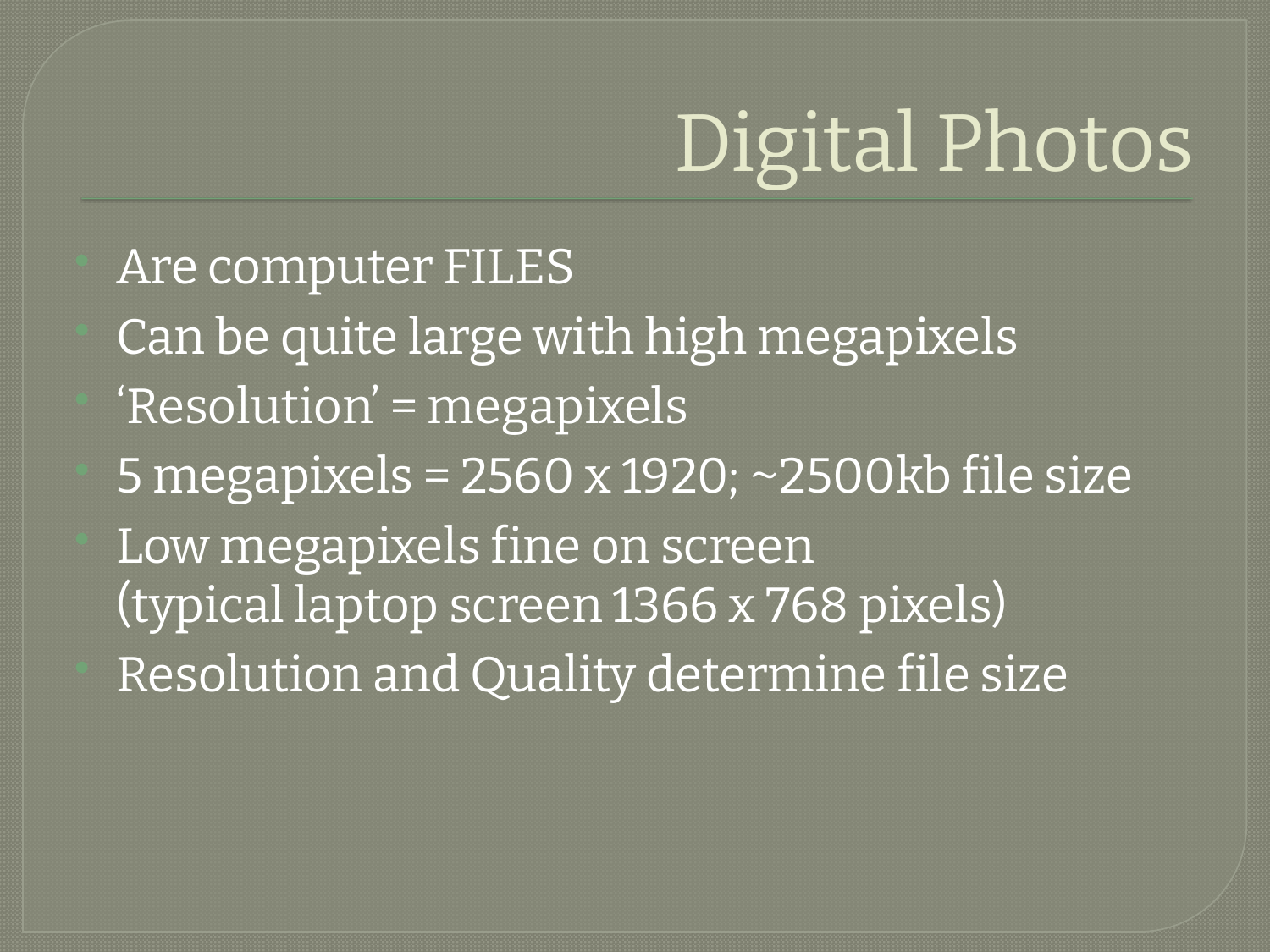

# Digital Photos
Are computer FILES
Can be quite large with high megapixels
‘Resolution’ = megapixels
5 megapixels = 2560 x 1920; ~2500kb file size
Low megapixels fine on screen
(typical laptop screen 1366 x 768 pixels)
Resolution and Quality determine file size